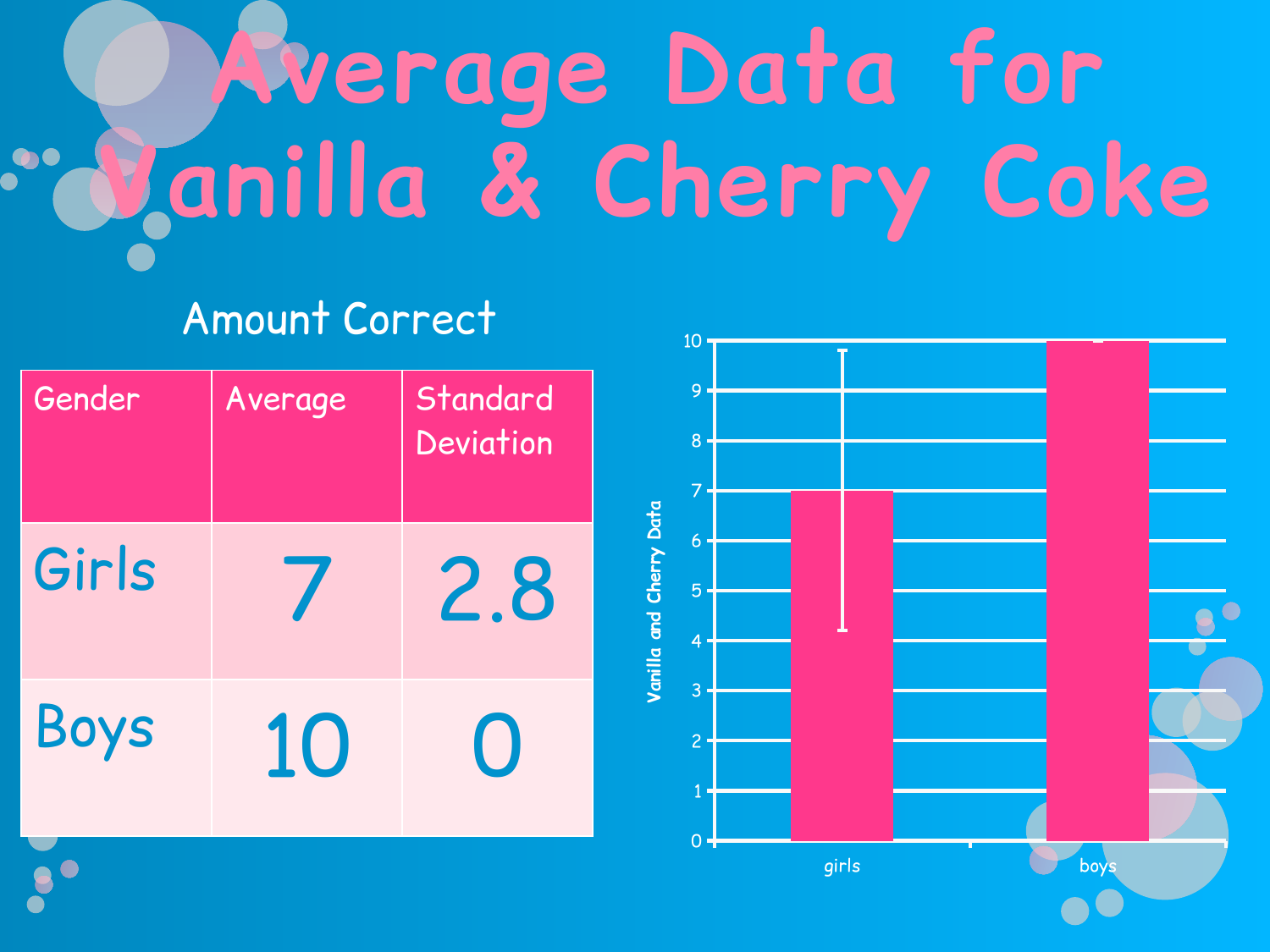

Average Data for
Vanilla & Cherry Coke
Amount Correct

### Chart

| Category |  |
|---|---|
| girls | 7.0 |
| boys | 10.0 |
| Gender | Average | Standard Deviation |
| --- | --- | --- |
| Girls | 7 | 2.8 |
| Boys | 10 | 0 |